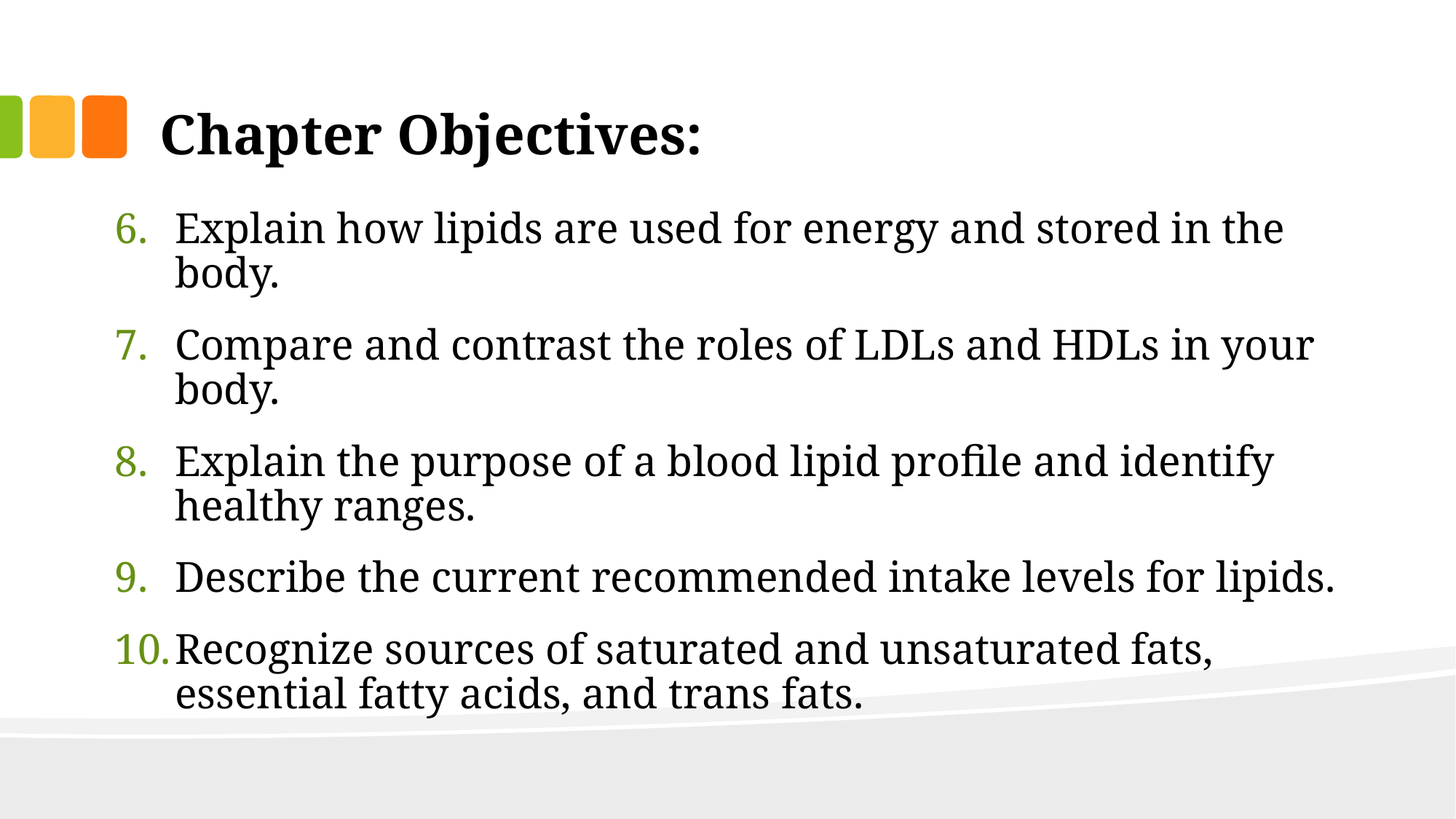

# Chapter Objectives:
Explain how lipids are used for energy and stored in the body.
Compare and contrast the roles of LDLs and HDLs in your body.
Explain the purpose of a blood lipid profile and identify healthy ranges.
Describe the current recommended intake levels for lipids.
Recognize sources of saturated and unsaturated fats, essential fatty acids, and trans fats.